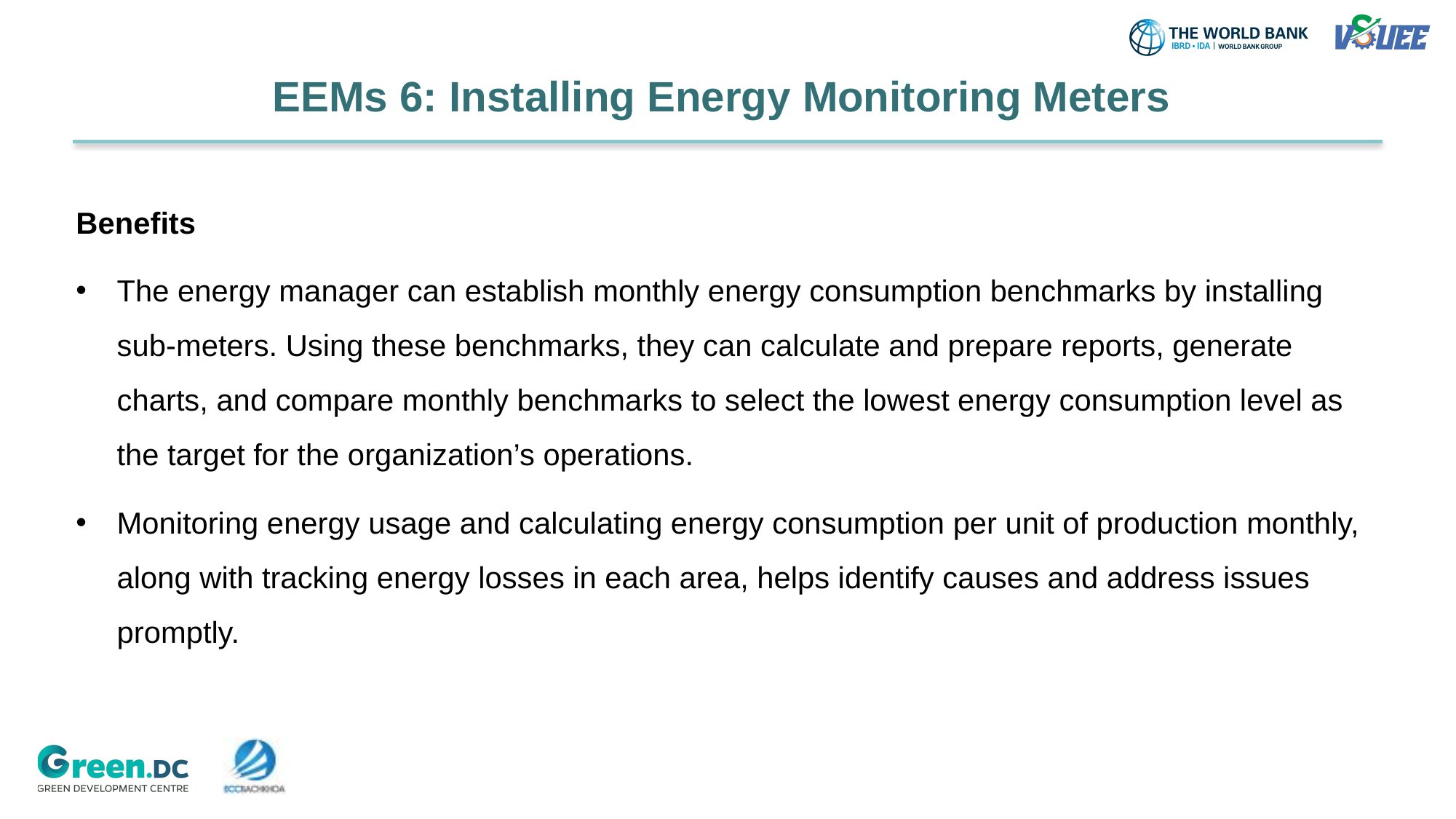

# EEMs 6: Installing Energy Monitoring Meters
Benefits
The energy manager can establish monthly energy consumption benchmarks by installing sub-meters. Using these benchmarks, they can calculate and prepare reports, generate charts, and compare monthly benchmarks to select the lowest energy consumption level as the target for the organization’s operations.
Monitoring energy usage and calculating energy consumption per unit of production monthly, along with tracking energy losses in each area, helps identify causes and address issues promptly.